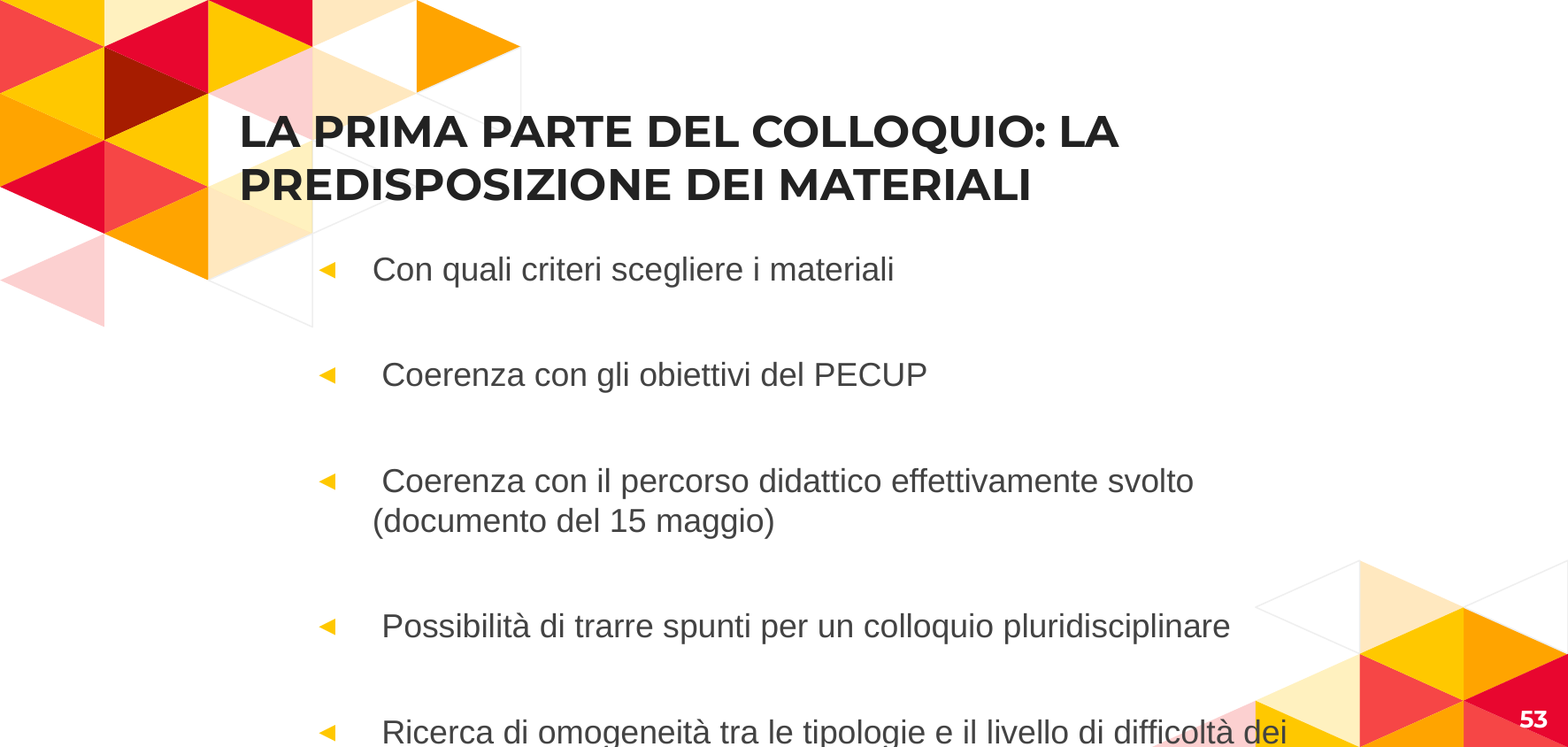

# LA PRIMA PARTE DEL COLLOQUIO: LA PREDISPOSIZIONE DEI MATERIALI
Con quali criteri scegliere i materiali

 Coerenza con gli obiettivi del PECUP

 Coerenza con il percorso didattico effettivamente svolto (documento del 15 maggio)

 Possibilità di trarre spunti per un colloquio pluridisciplinare

 Ricerca di omogeneità tra le tipologie e il livello di difficoltà dei materiali
53